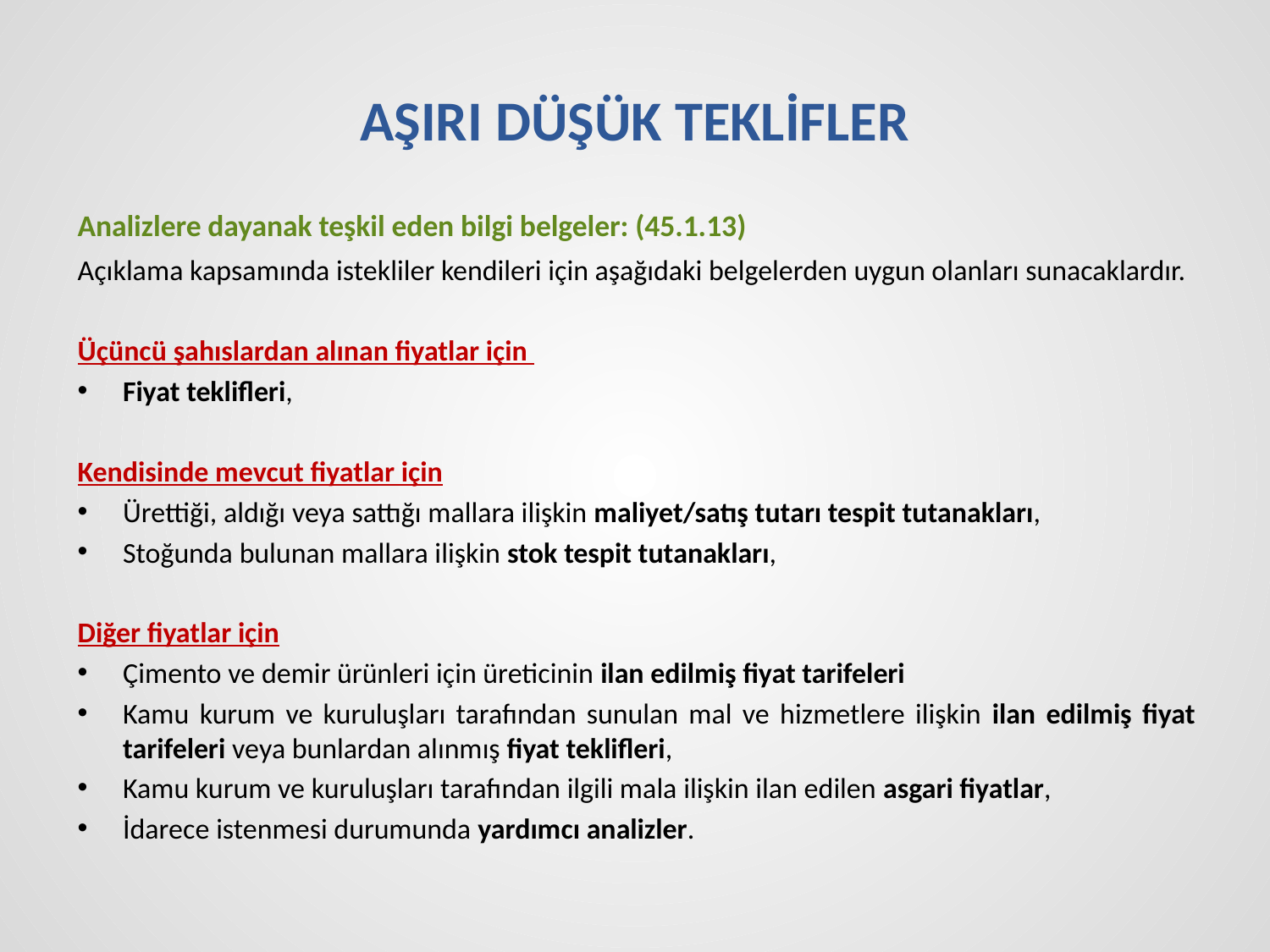

# AŞIRI DÜŞÜK TEKLİFLER
Analizlere dayanak teşkil eden bilgi belgeler: (45.1.13)
Açıklama kapsamında istekliler kendileri için aşağıdaki belgelerden uygun olanları sunacaklardır.

Üçüncü şahıslardan alınan fiyatlar için
Fiyat teklifleri,

Kendisinde mevcut fiyatlar için
Ürettiği, aldığı veya sattığı mallara ilişkin maliyet/satış tutarı tespit tutanakları,
Stoğunda bulunan mallara ilişkin stok tespit tutanakları,

Diğer fiyatlar için
Çimento ve demir ürünleri için üreticinin ilan edilmiş fiyat tarifeleri
Kamu kurum ve kuruluşları tarafından sunulan mal ve hizmetlere ilişkin ilan edilmiş fiyat tarifeleri veya bunlardan alınmış fiyat teklifleri,
Kamu kurum ve kuruluşları tarafından ilgili mala ilişkin ilan edilen asgari fiyatlar,
İdarece istenmesi durumunda yardımcı analizler.